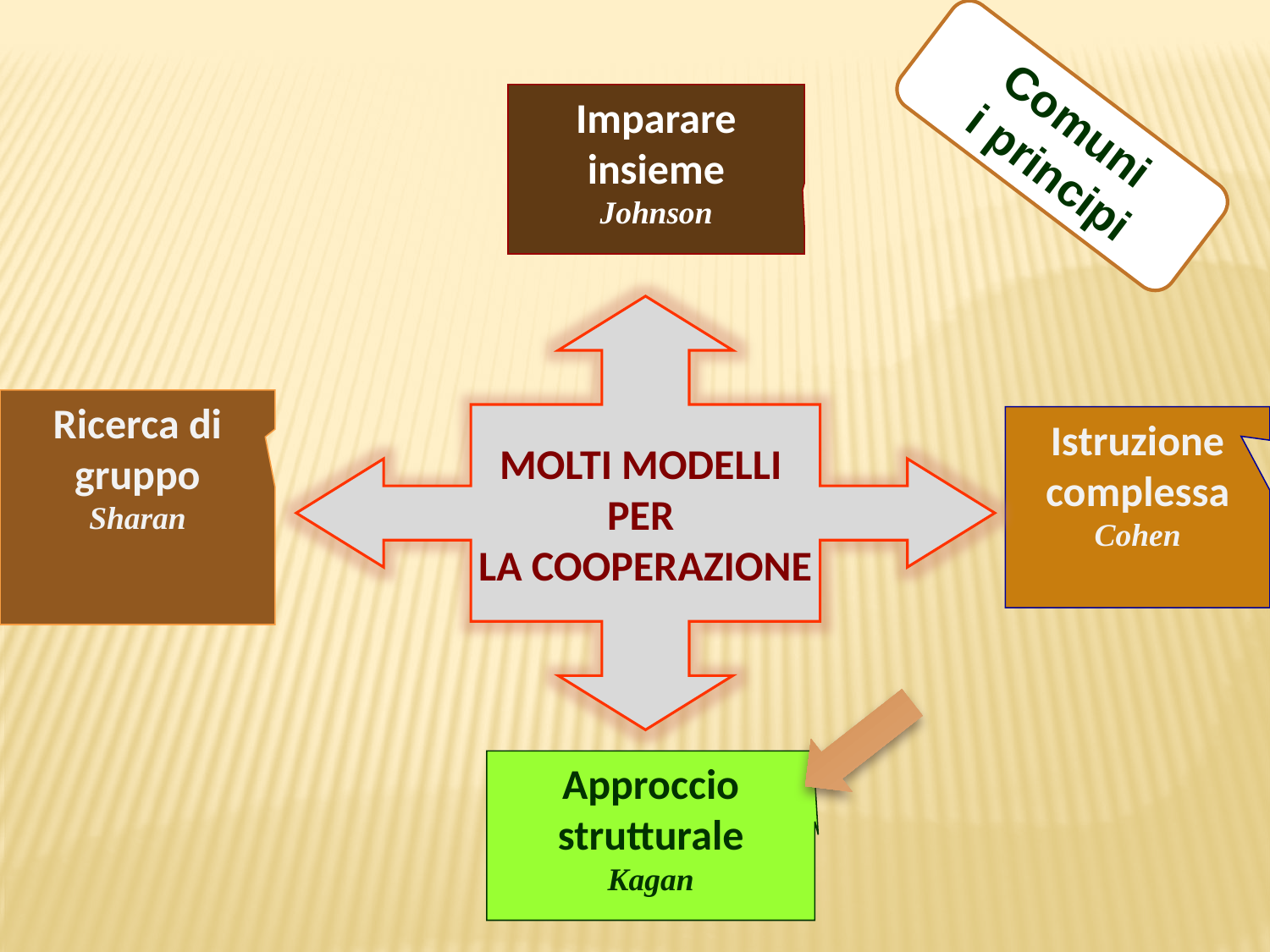

Comuni
 i principi
Imparare insieme
Johnson

MOLTI MODELLI
PER
LA COOPERAZIONE
Ricerca di gruppo
Sharan
Istruzione complessa
Cohen

Approccio strutturale
Kagan